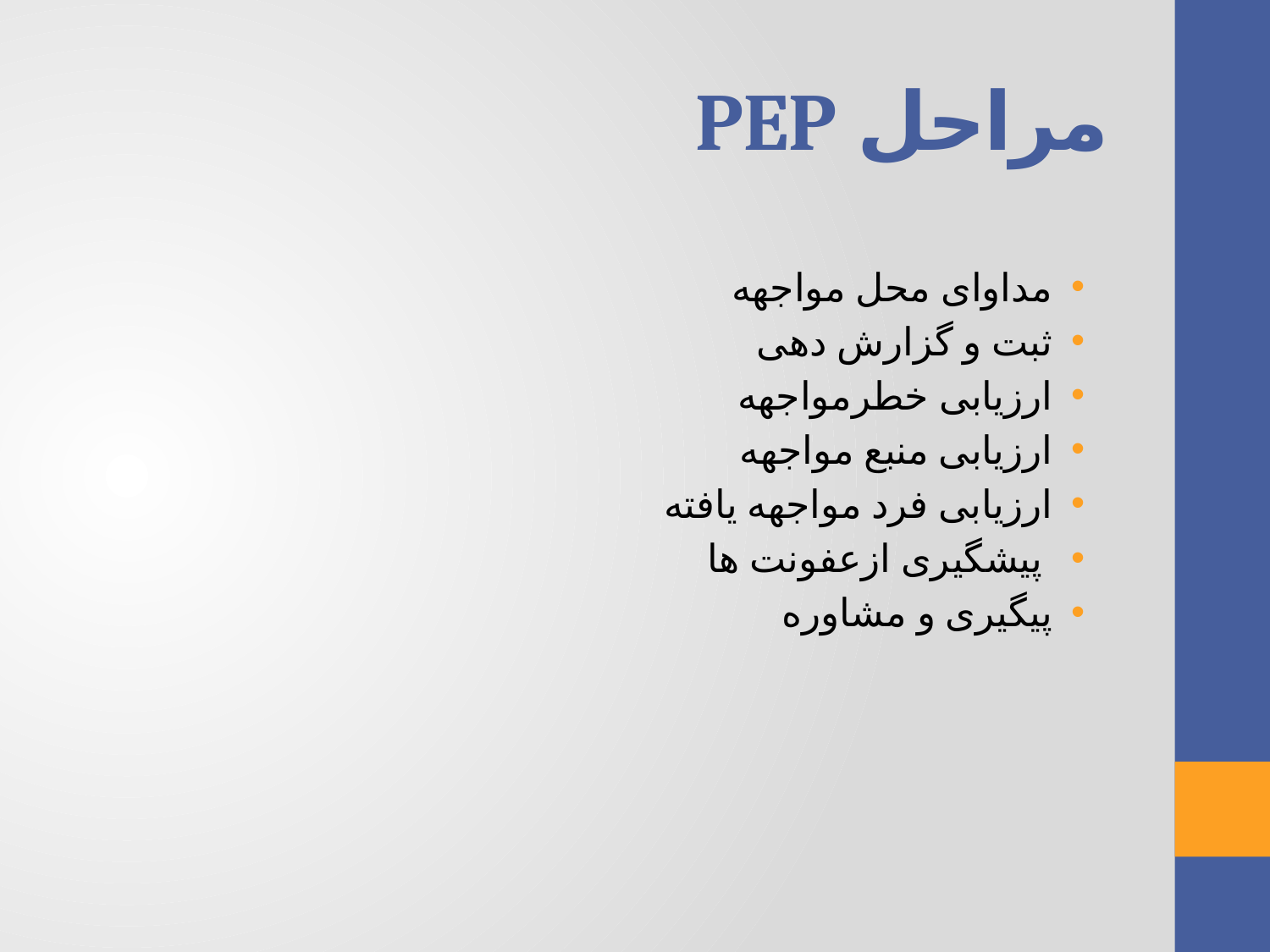

# مراحل PEP
مداوای محل مواجهه
ثبت و گزارش دهی
ارزیابی خطرمواجهه
ارزیابی منبع مواجهه
ارزیابی فرد مواجهه یافته
 پیشگیری ازعفونت ها
پیگیری و مشاوره